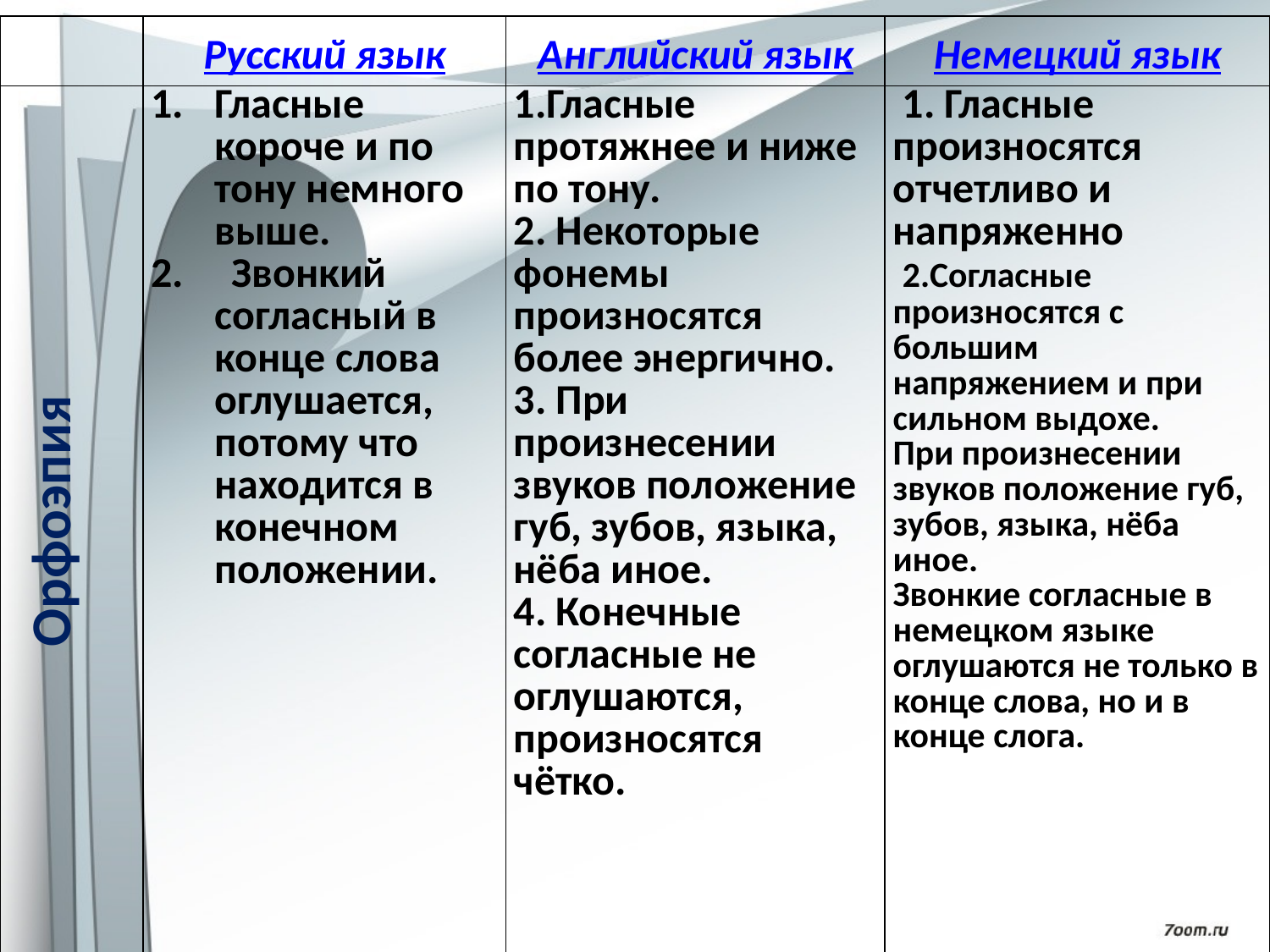

|  | Русский язык | Английский язык | Немецкий язык |
| --- | --- | --- | --- |
| Орфоэпия | Гласные короче и по тону немного выше. 2. Звонкий согласный в конце слова оглушается, потому что находится в конечном положении. | 1.Гласные протяжнее и ниже по тону. 2. Некоторые фонемы произносятся более энергично. 3. При произнесении звуков положение губ, зубов, языка, нёба иное. 4. Конечные согласные не оглушаются, произносятся чётко. | 1. Гласные произносятся отчетливо и напряженно 2.Согласные произносятся с большим напряжением и при сильном выдохе. При произнесении звуков положение губ, зубов, языка, нёба иное. Звонкие согласные в немецком языке оглушаются не только в конце слова, но и в конце слога. |